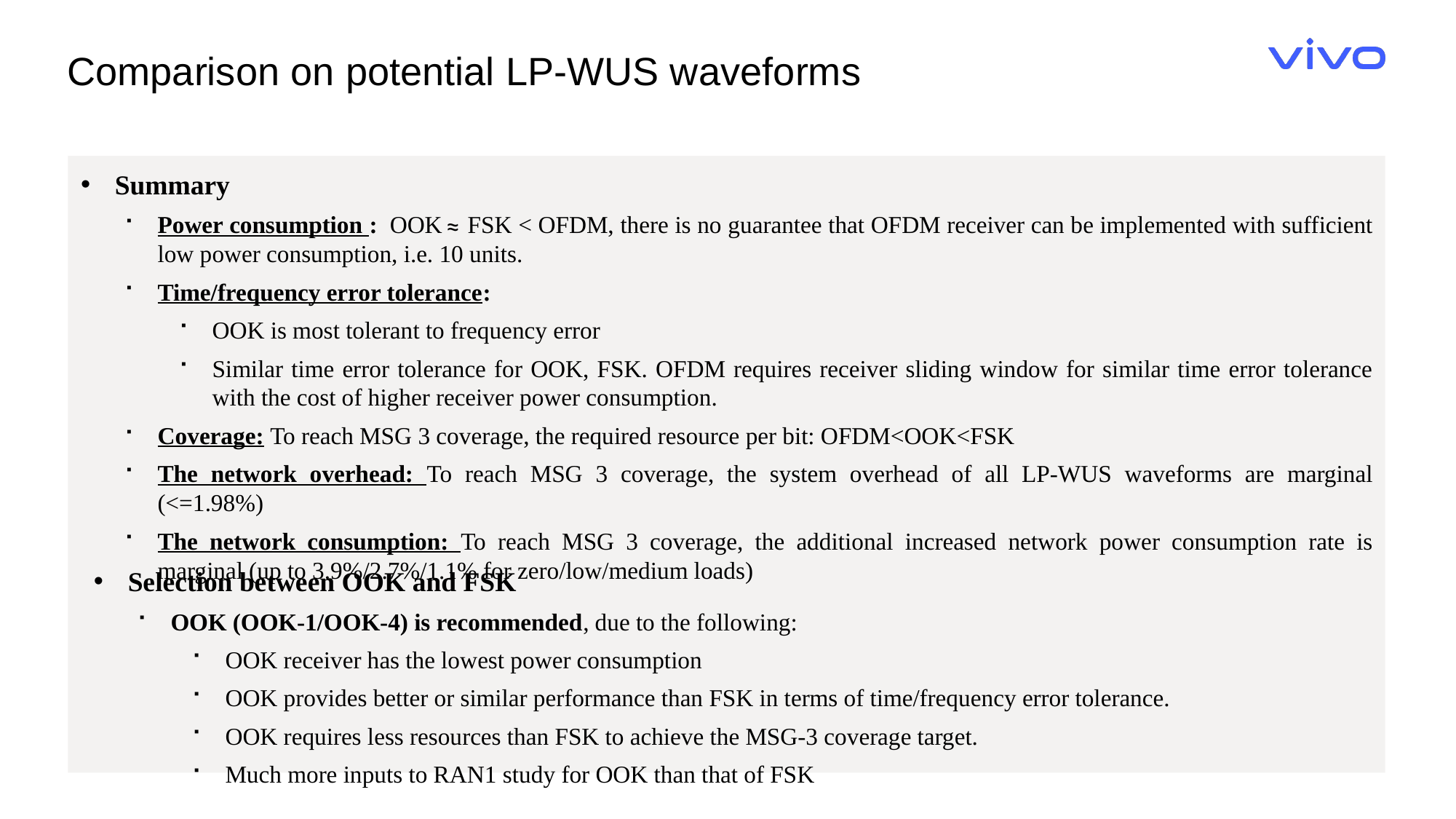

Comparison on potential LP-WUS waveforms

Summary
Power consumption :  OOK    FSK < OFDM, there is no guarantee that OFDM receiver can be implemented with sufficient low power consumption, i.e. 10 units.
Time/frequency error tolerance:
OOK is most tolerant to frequency error
Similar time error tolerance for OOK, FSK. OFDM requires receiver sliding window for similar time error tolerance with the cost of higher receiver power consumption.
Coverage: To reach MSG 3 coverage, the required resource per bit: OFDM<OOK<FSK
The network overhead: To reach MSG 3 coverage, the system overhead of all LP-WUS waveforms are marginal (<=1.98%)
The network consumption: To reach MSG 3 coverage, the additional increased network power consumption rate is marginal (up to 3.9%/2.7%/1.1% for zero/low/medium loads)
≈
Selection between OOK and FSK
OOK (OOK-1/OOK-4) is recommended, due to the following:
OOK receiver has the lowest power consumption
OOK provides better or similar performance than FSK in terms of time/frequency error tolerance.
OOK requires less resources than FSK to achieve the MSG-3 coverage target.
Much more inputs to RAN1 study for OOK than that of FSK